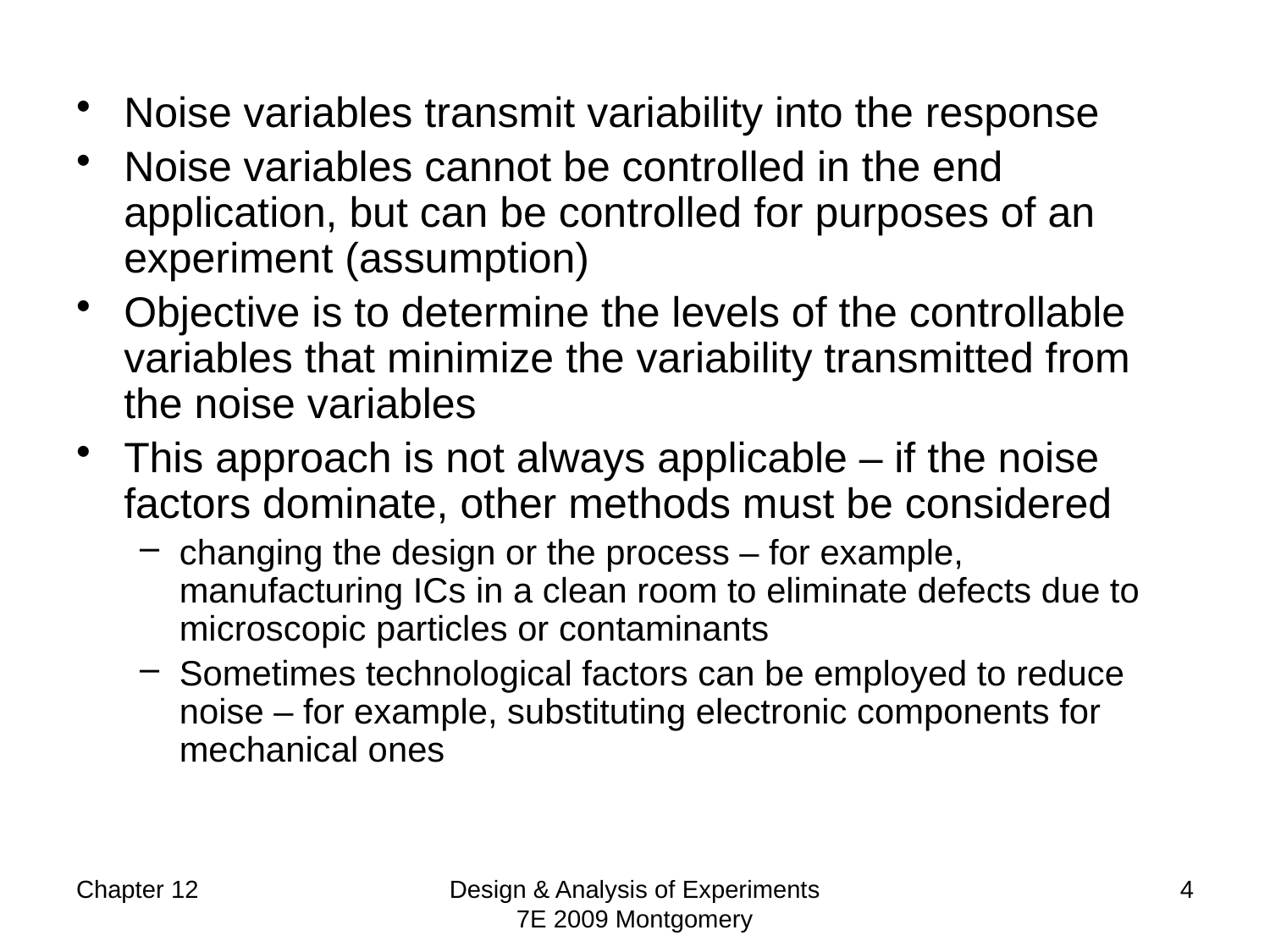

Noise variables transmit variability into the response
Noise variables cannot be controlled in the end application, but can be controlled for purposes of an experiment (assumption)
Objective is to determine the levels of the controllable variables that minimize the variability transmitted from the noise variables
This approach is not always applicable – if the noise factors dominate, other methods must be considered
changing the design or the process – for example, manufacturing ICs in a clean room to eliminate defects due to microscopic particles or contaminants
Sometimes technological factors can be employed to reduce noise – for example, substituting electronic components for mechanical ones
Chapter 12
Design & Analysis of Experiments 7E 2009 Montgomery
4